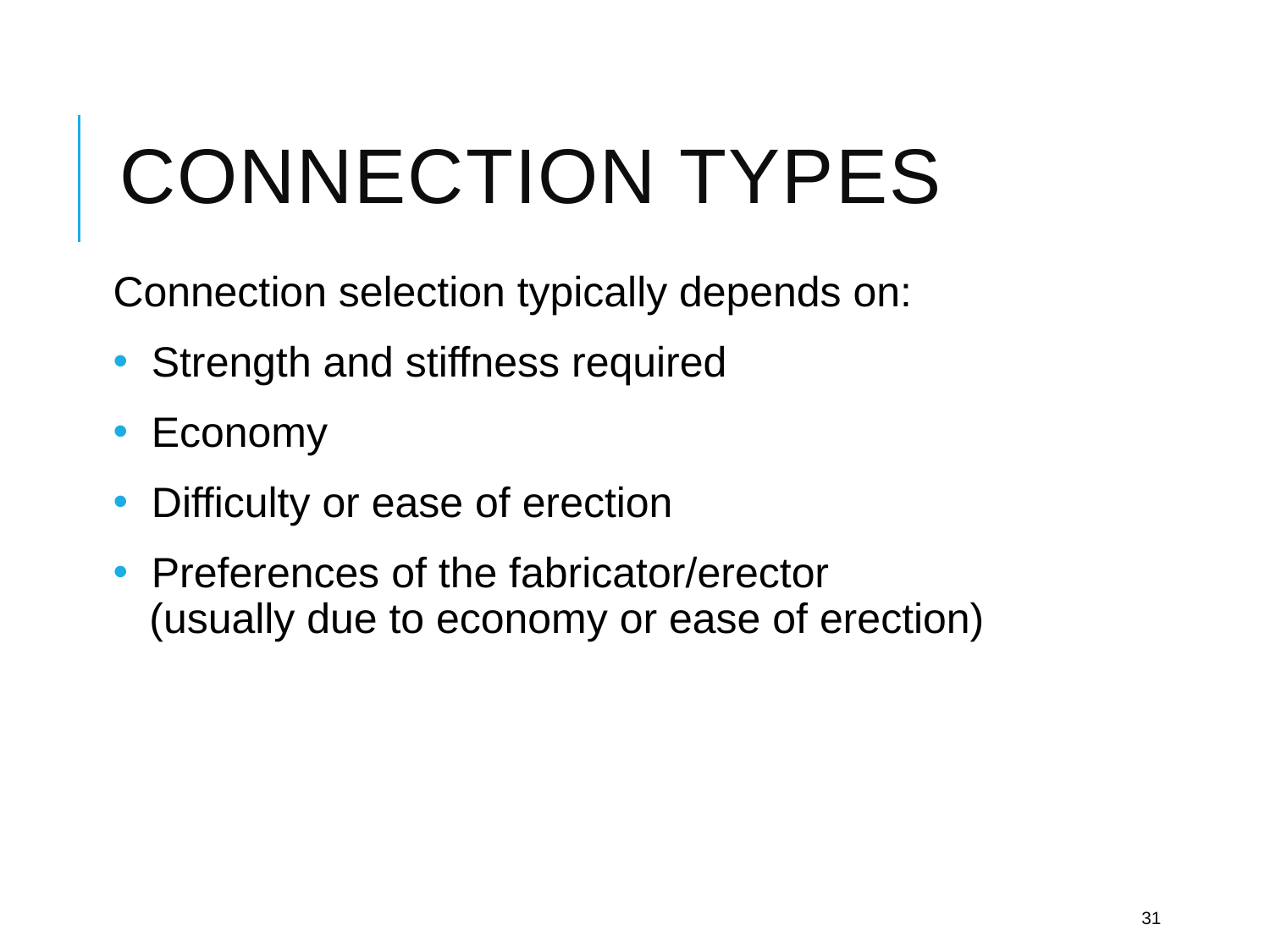

# Connection types
Connection selection typically depends on:
  Strength and stiffness required
  Economy
  Difficulty or ease of erection
  Preferences of the fabricator/erector
  (usually due to economy or ease of erection)

31